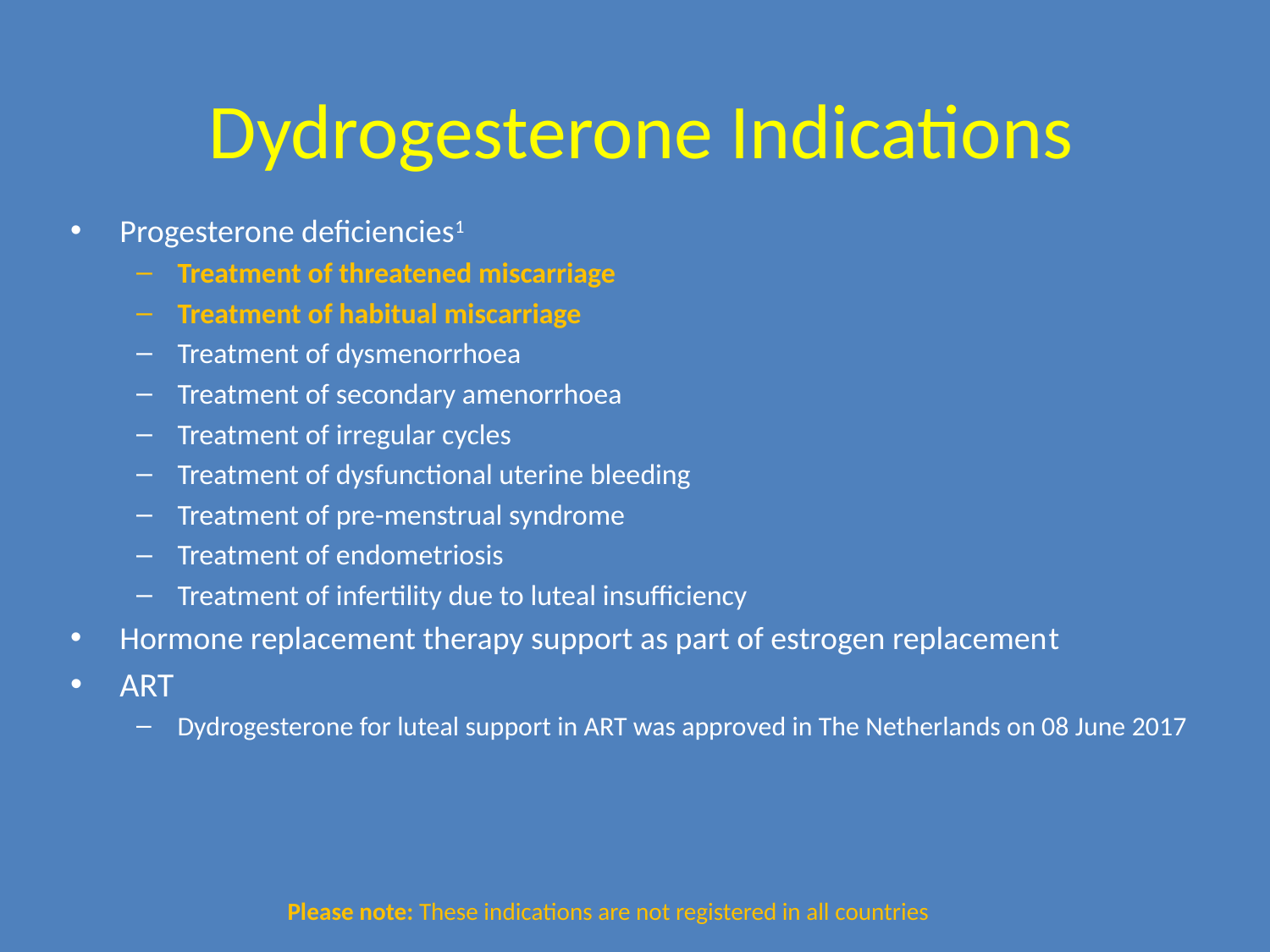

# Dydrogesterone Indications
Progesterone deficiencies1
Treatment of threatened miscarriage
Treatment of habitual miscarriage
Treatment of dysmenorrhoea
Treatment of secondary amenorrhoea
Treatment of irregular cycles
Treatment of dysfunctional uterine bleeding
Treatment of pre-menstrual syndrome
Treatment of endometriosis
Treatment of infertility due to luteal insufficiency
Hormone replacement therapy support as part of estrogen replacement
ART
Dydrogesterone for luteal support in ART was approved in The Netherlands on 08 June 2017

Please note: These indications are not registered in all countries